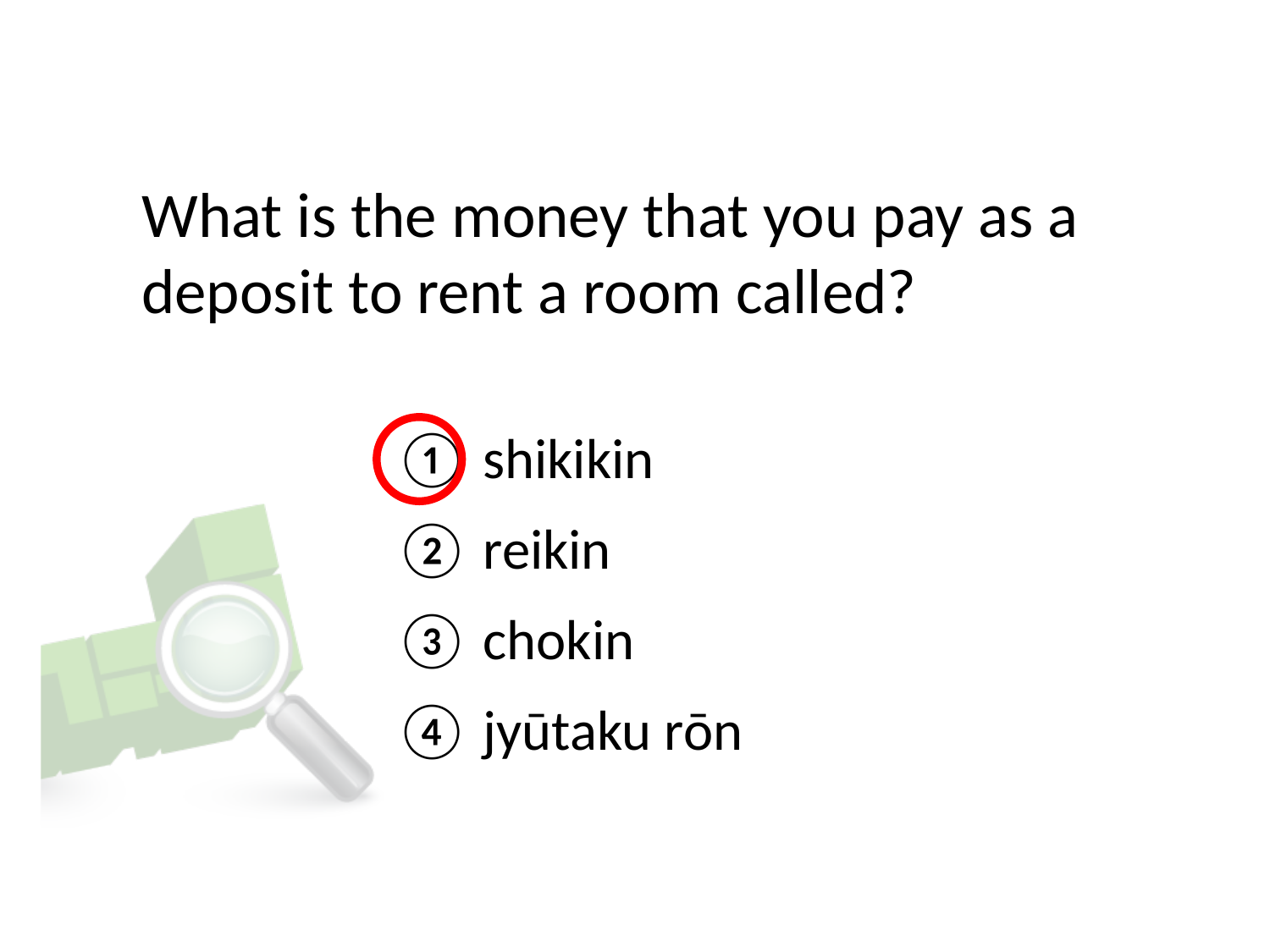

# What is the money that you pay as a deposit to rent a room called?
① shikikin
② reikin
③ chokin
④ jyūtaku rōn